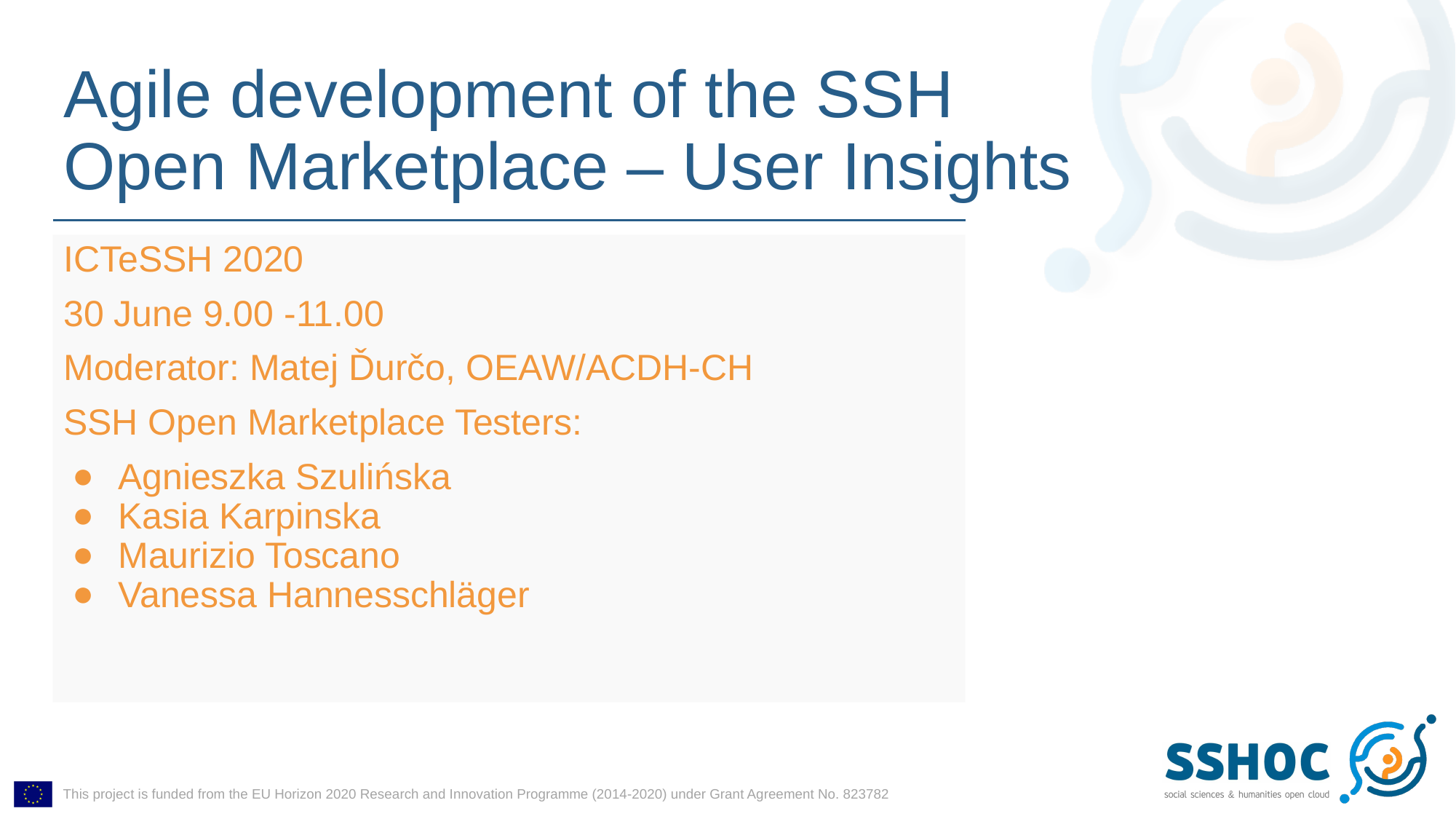

# Agile development of the SSH Open Marketplace – User Insights
ICTeSSH 2020
30 June 9.00 -11.00
Moderator: Matej Ďurčo, OEAW/ACDH-CH
SSH Open Marketplace Testers:
Agnieszka Szulińska
Kasia Karpinska
Maurizio Toscano
Vanessa Hannesschläger